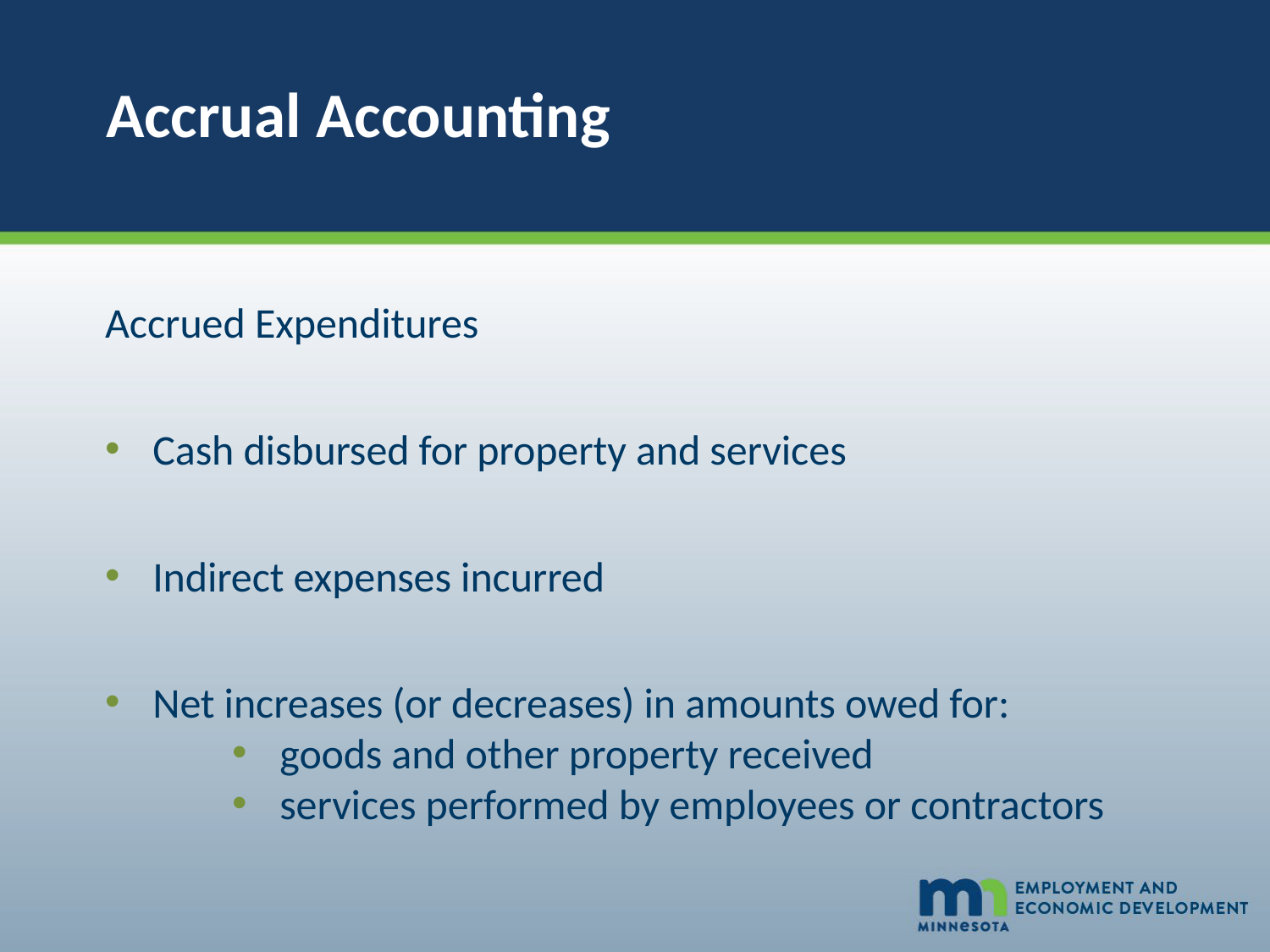

# Accrual Accounting
Accrued Expenditures

Cash disbursed for property and services

Indirect expenses incurred

Net increases (or decreases) in amounts owed for:
goods and other property received
services performed by employees or contractors